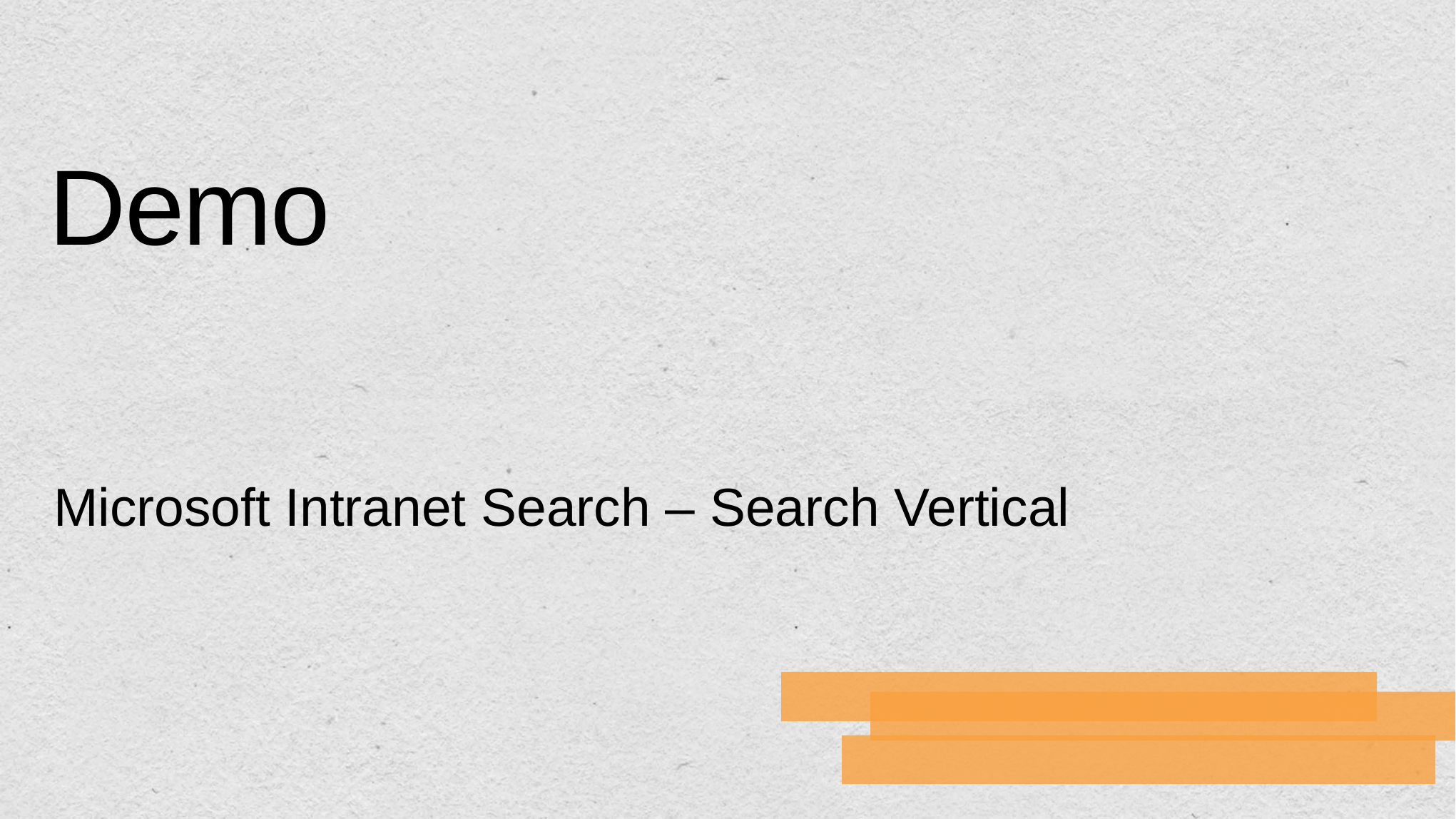

# Demo
Microsoft Intranet Search – Search Vertical